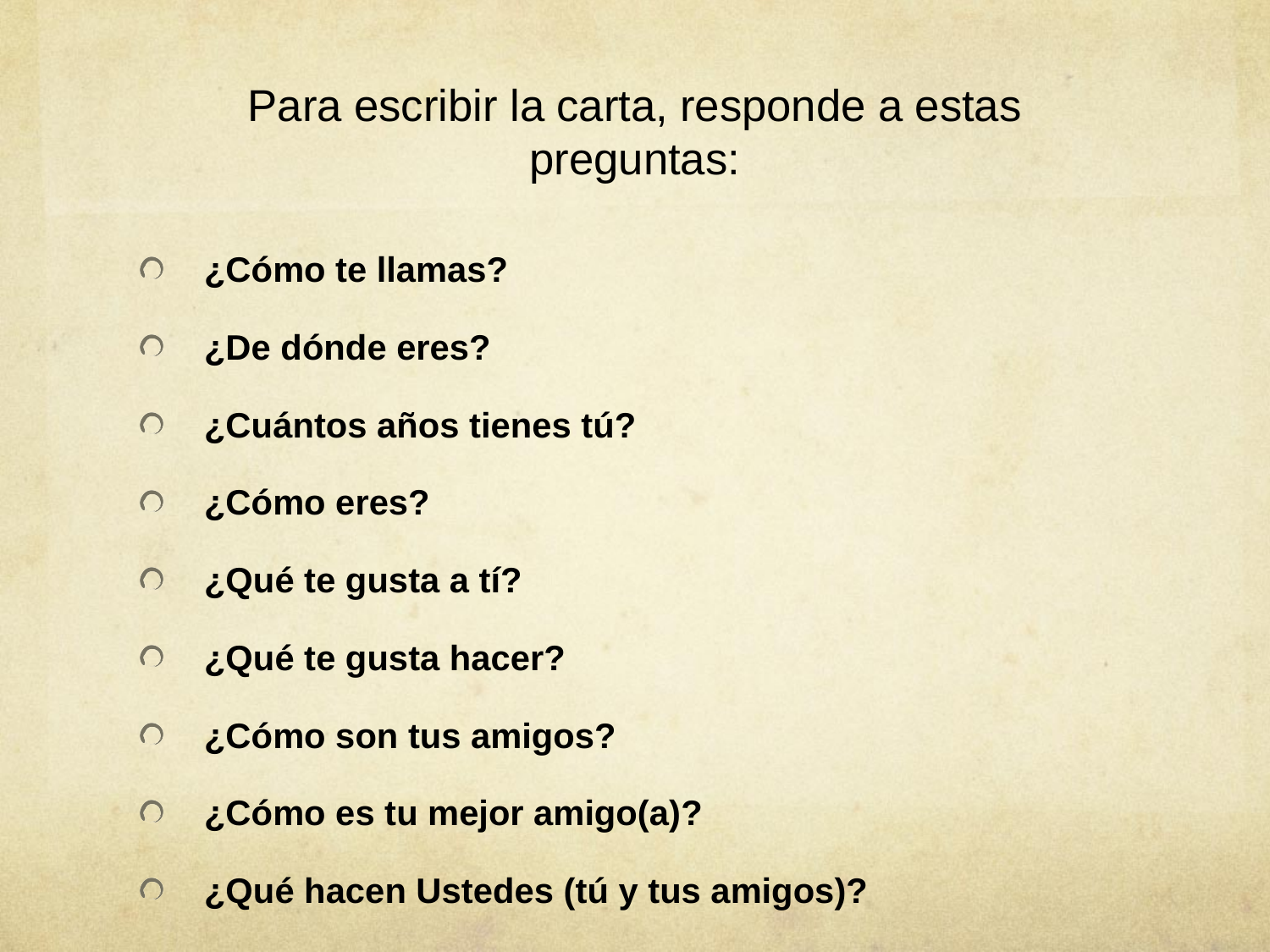

# Para escribir la carta, responde a estas preguntas:
¿Cómo te llamas?
¿De dónde eres?
¿Cuántos años tienes tú?
¿Cómo eres?
¿Qué te gusta a tí?
¿Qué te gusta hacer?
¿Cómo son tus amigos?
¿Cómo es tu mejor amigo(a)?
¿Qué hacen Ustedes (tú y tus amigos)?